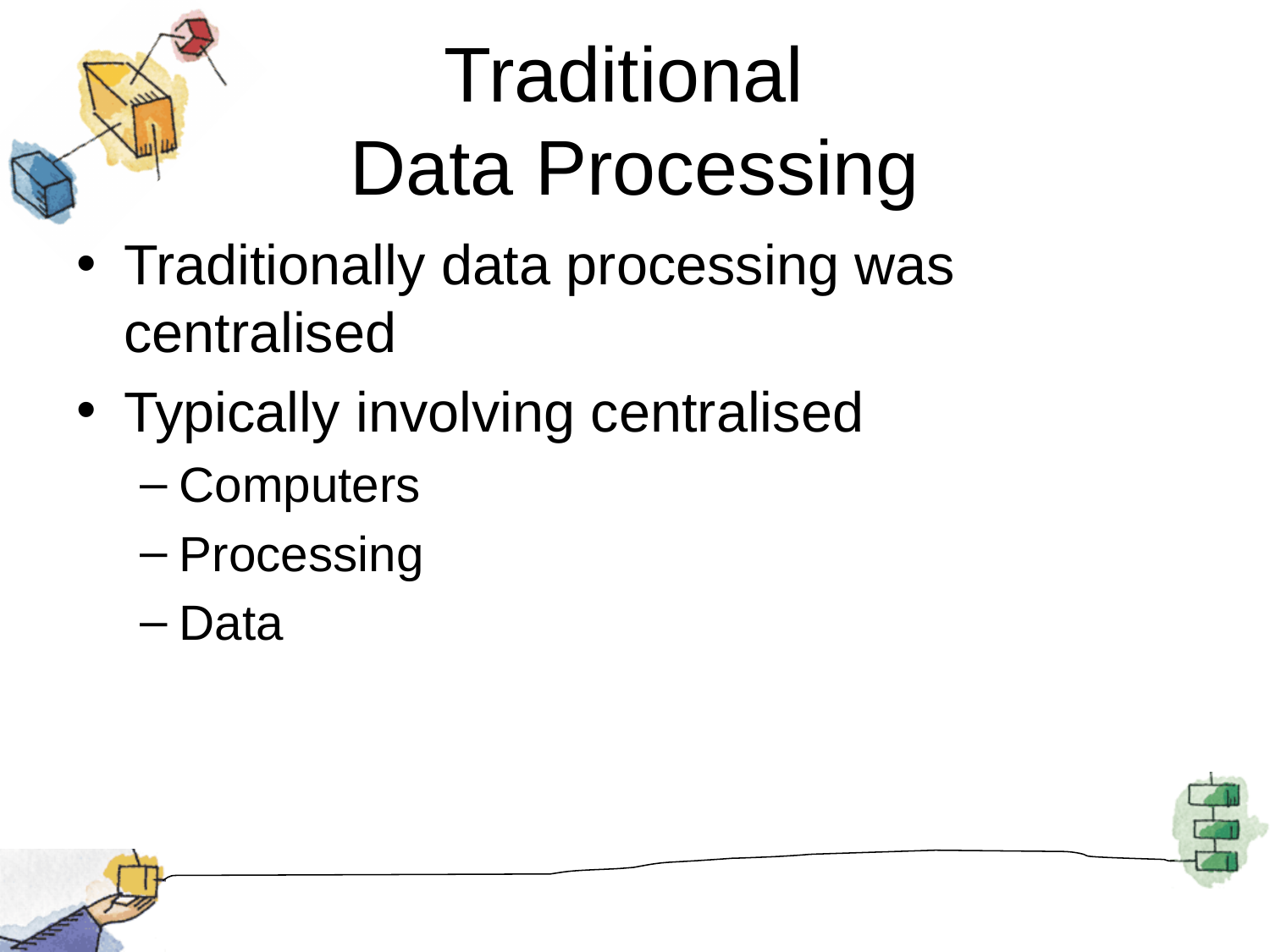

# Traditional Data Processing
Traditionally data processing was centralised
Typically involving centralised
Computers
Processing
Data